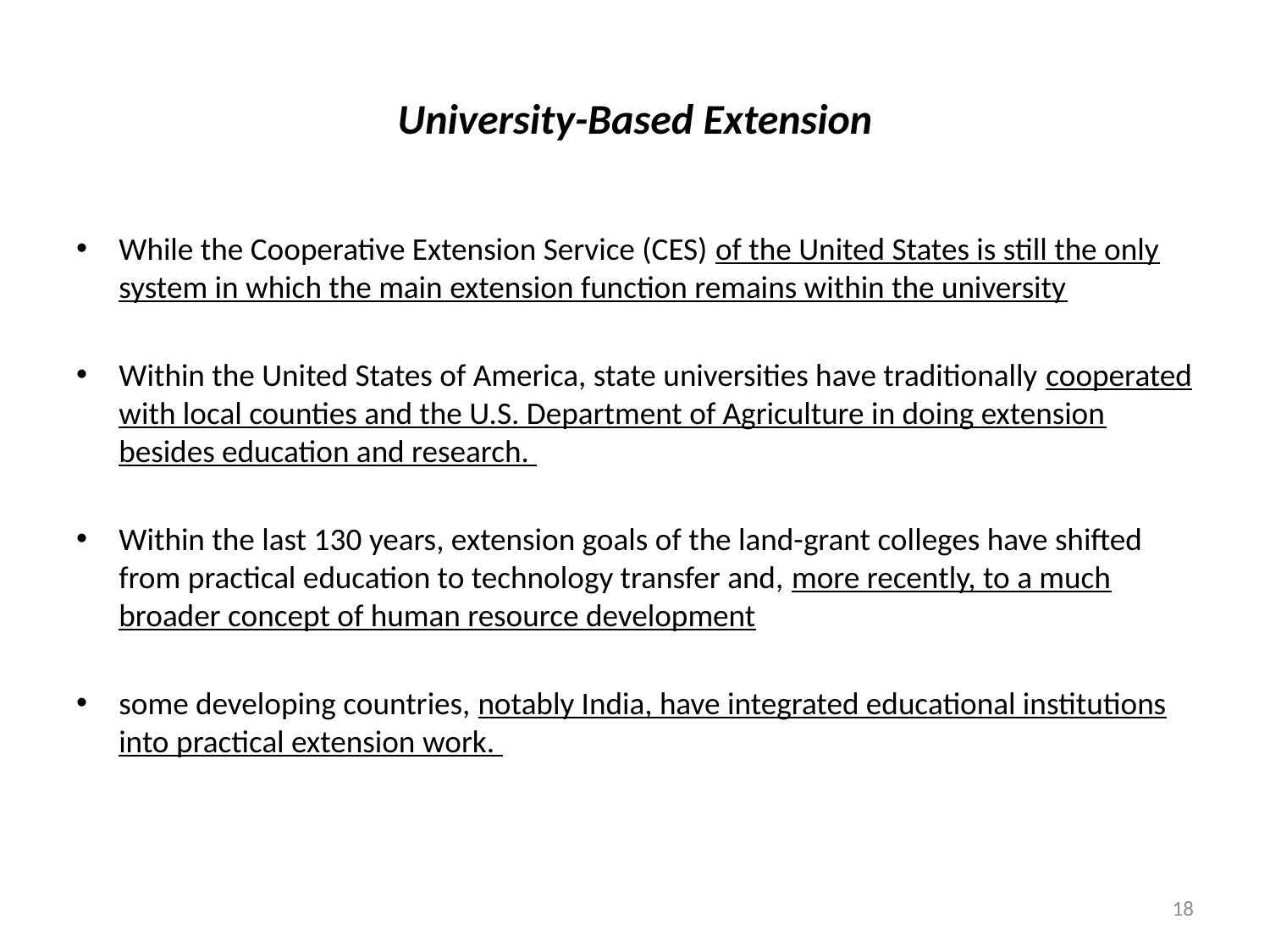

# University-Based Extension
While the Cooperative Extension Service (CES) of the United States is still the only system in which the main extension function remains within the university

Within the United States of America, state universities have traditionally cooperated with local counties and the U.S. Department of Agriculture in doing extension besides education and research.

Within the last 130 years, extension goals of the land-grant colleges have shifted from practical education to technology transfer and, more recently, to a much broader concept of human resource development

some developing countries, notably India, have integrated educational institutions into practical extension work.

18